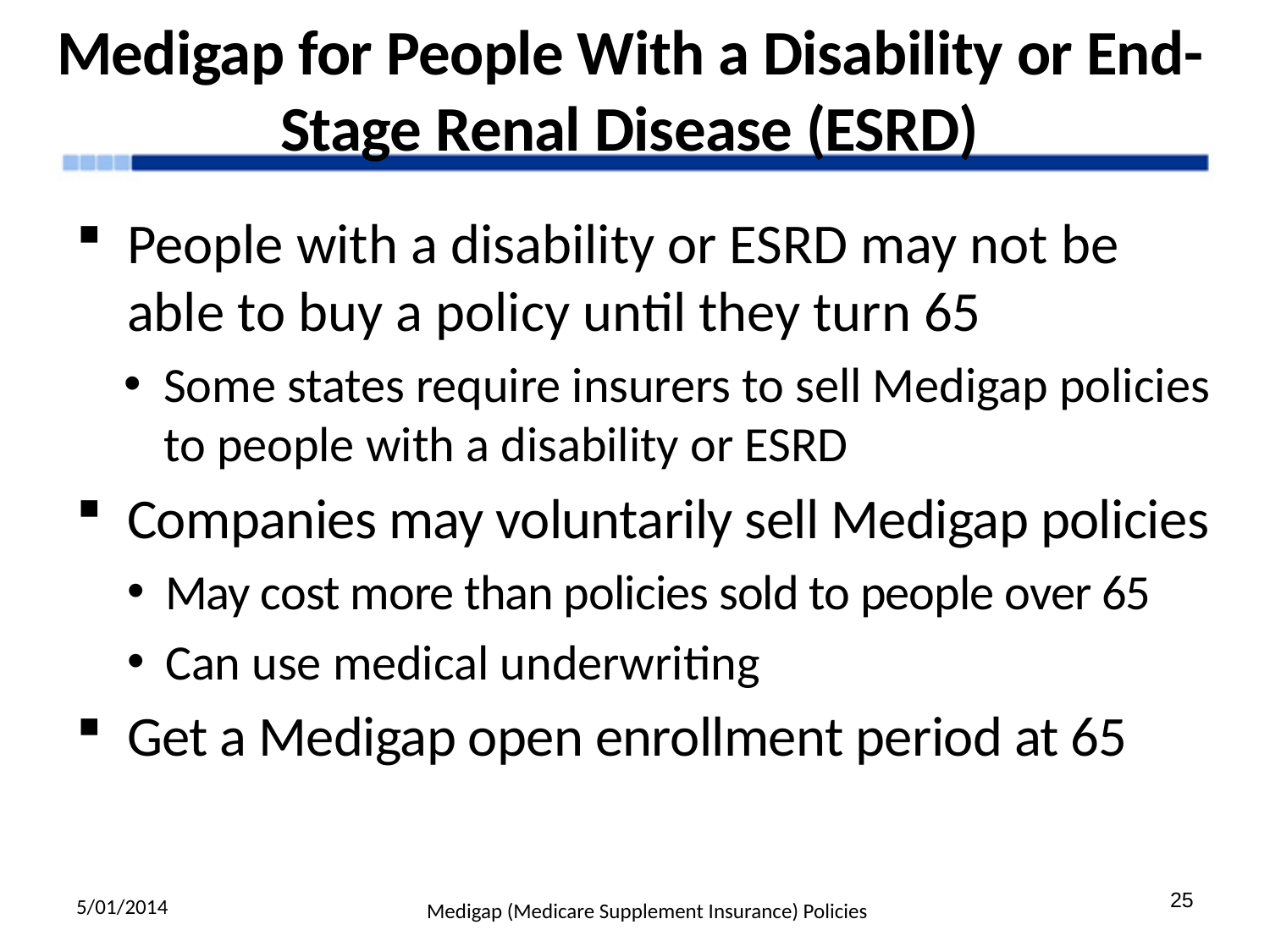

# Medigap for People With a Disability or End-Stage Renal Disease (ESRD)
People with a disability or ESRD may not be able to buy a policy until they turn 65
Some states require insurers to sell Medigap policies to people with a disability or ESRD
Companies may voluntarily sell Medigap policies
May cost more than policies sold to people over 65
Can use medical underwriting
Get a Medigap open enrollment period at 65
5/01/2014
25
Medigap (Medicare Supplement Insurance) Policies